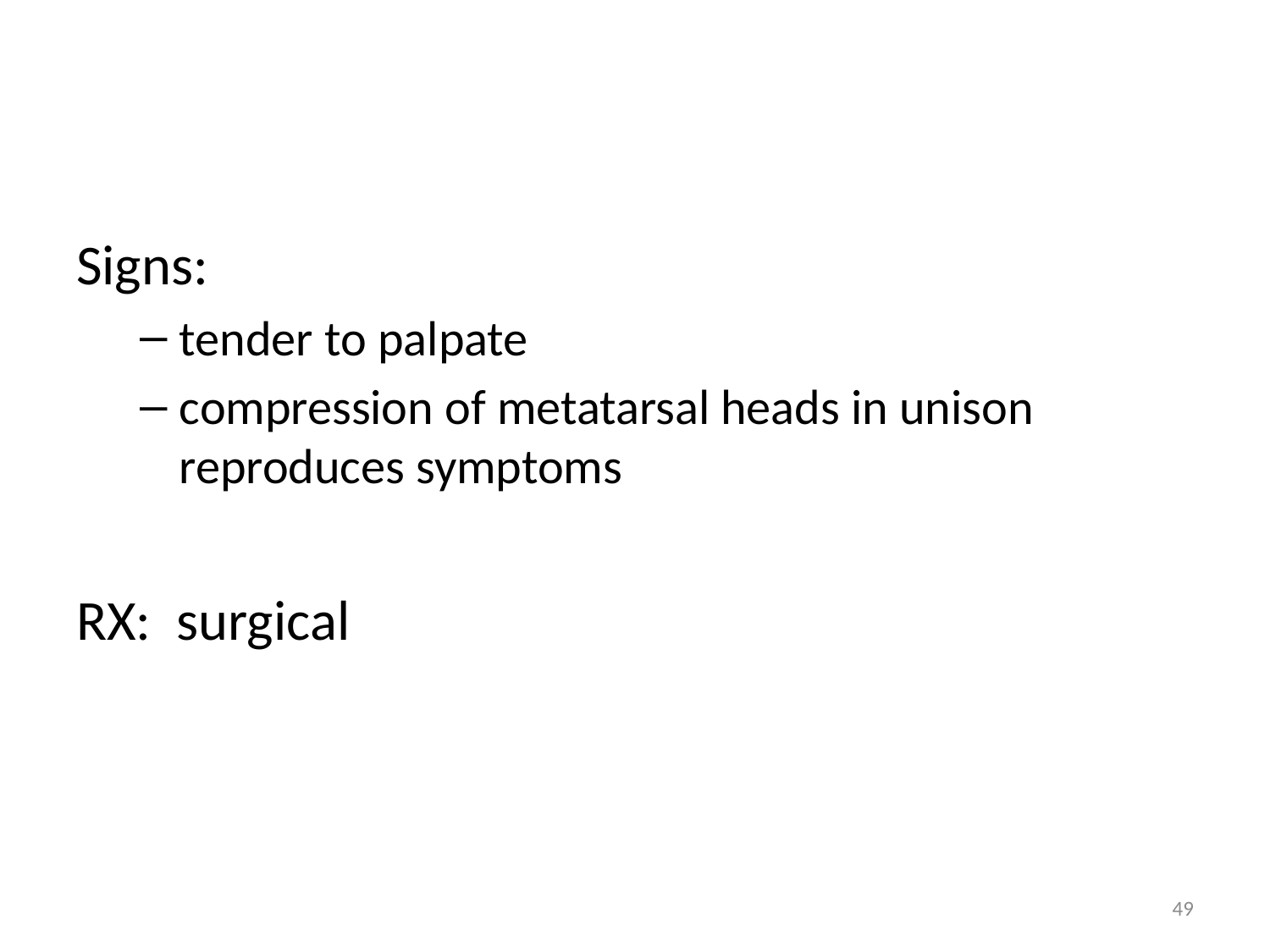

#
Signs:
tender to palpate
compression of metatarsal heads in unison reproduces symptoms

RX:  surgical
49